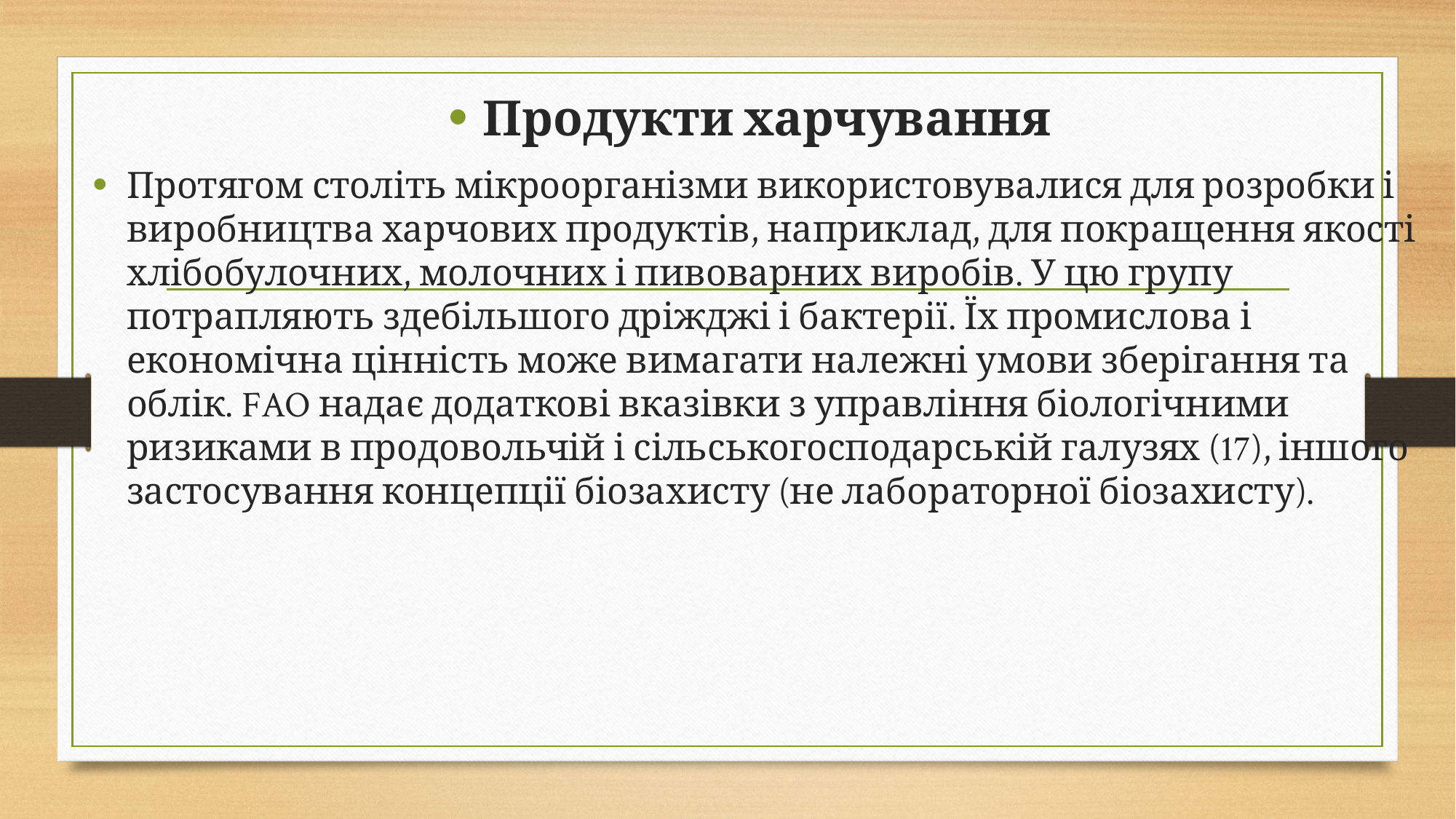

Продукти харчування
Протягом століть мікроорганізми використовувалися для розробки і виробництва харчових продуктів, наприклад, для покращення якості хлібобулочних, молочних і пивоварних виробів. У цю групу потрапляють здебільшого дріжджі і бактерії. Їх промислова і економічна цінність може вимагати належні умови зберігання та облік. FAO надає додаткові вказівки з управління біологічними ризиками в продовольчій і сільськогосподарській галузях (17), іншого застосування концепції біозахисту (не лабораторної біозахисту).